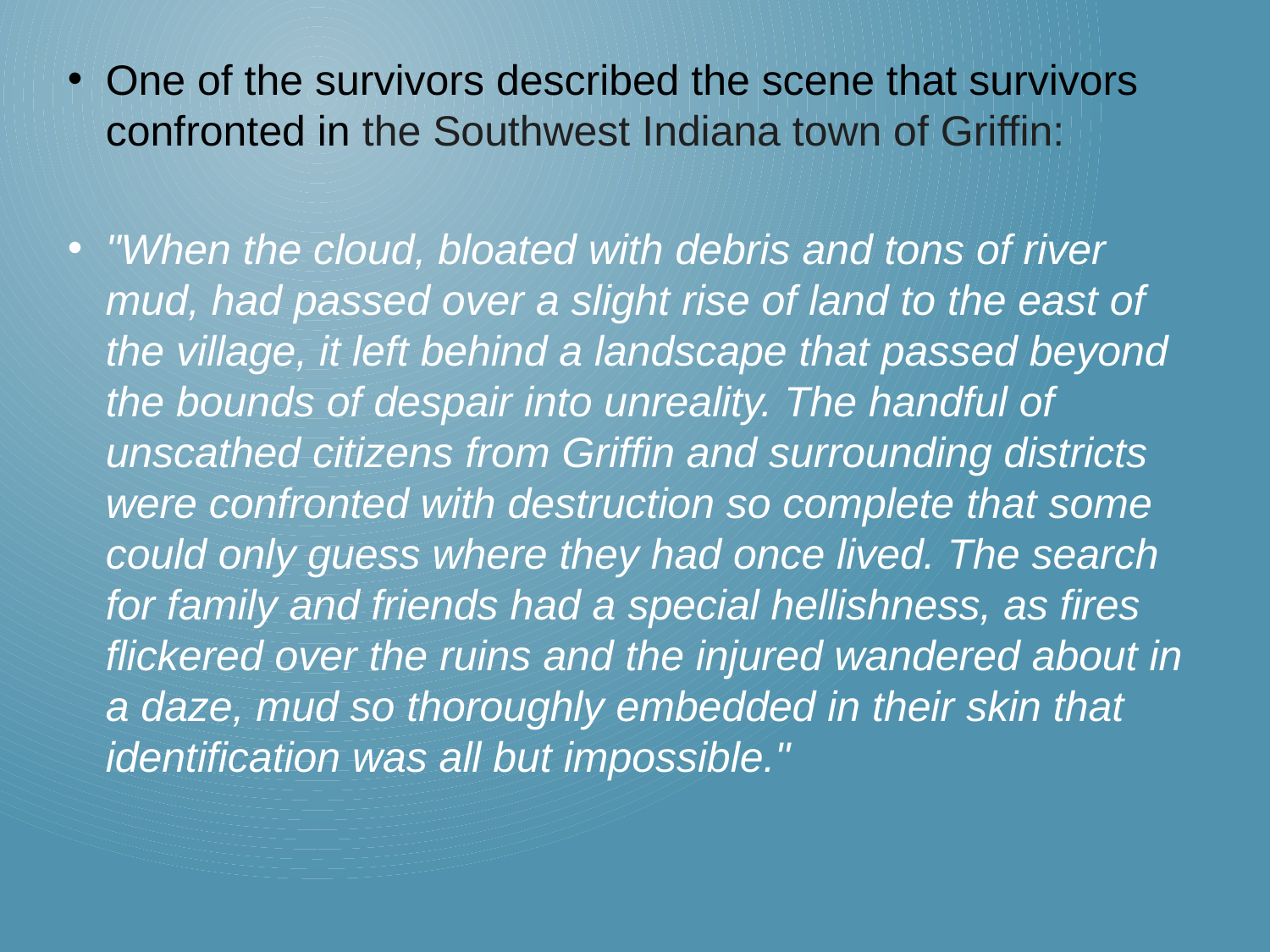

One of the survivors described the scene that survivors confronted in the Southwest Indiana town of Griffin:

"When the cloud, bloated with debris and tons of river mud, had passed over a slight rise of land to the east of the village, it left behind a landscape that passed beyond the bounds of despair into unreality. The handful of unscathed citizens from Griffin and surrounding districts were confronted with destruction so complete that some could only guess where they had once lived. The search for family and friends had a special hellishness, as fires flickered over the ruins and the injured wandered about in a daze, mud so thoroughly embedded in their skin that identification was all but impossible."